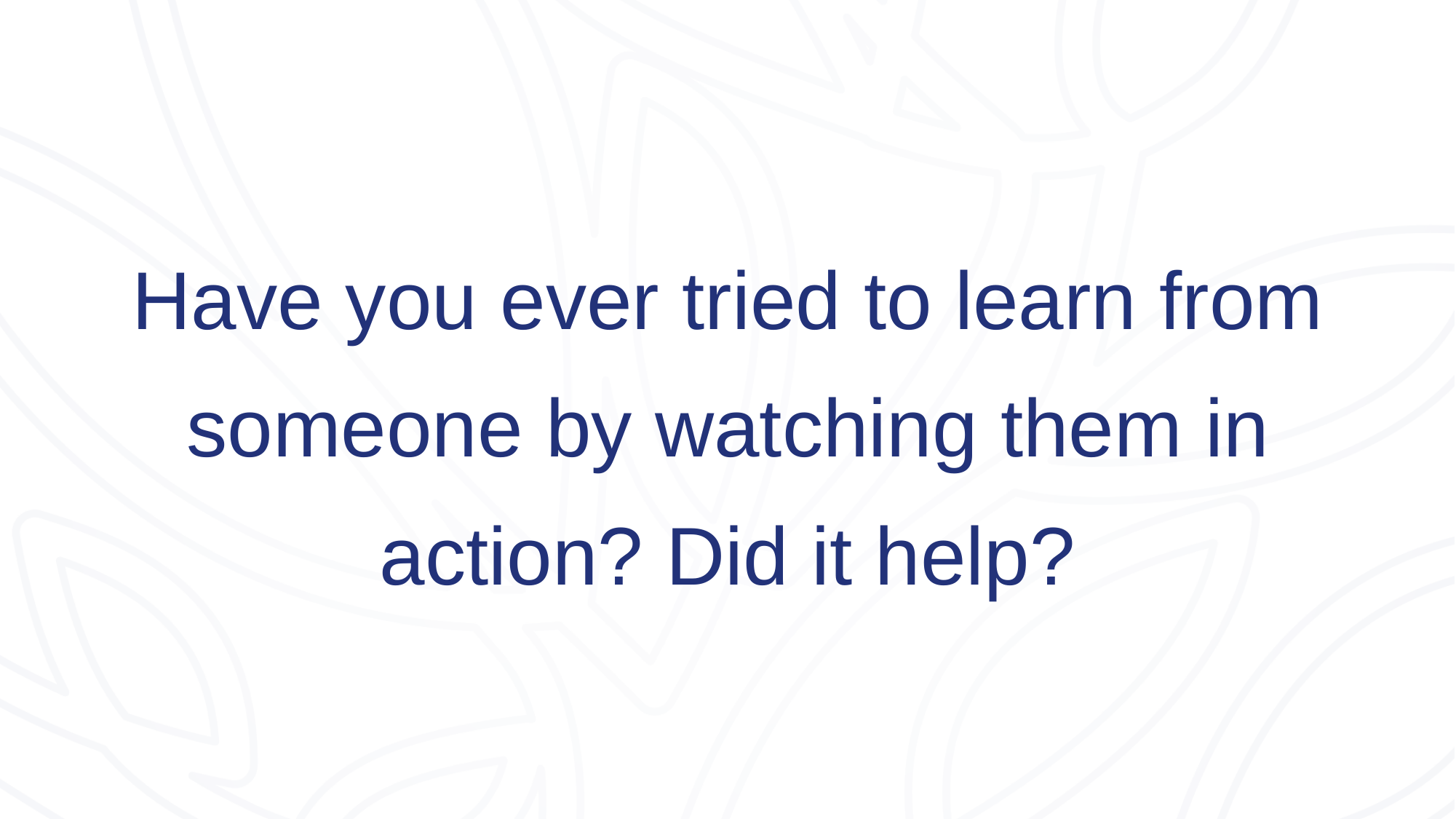

# Have you ever tried to learn from someone by watching them in action? Did it help?